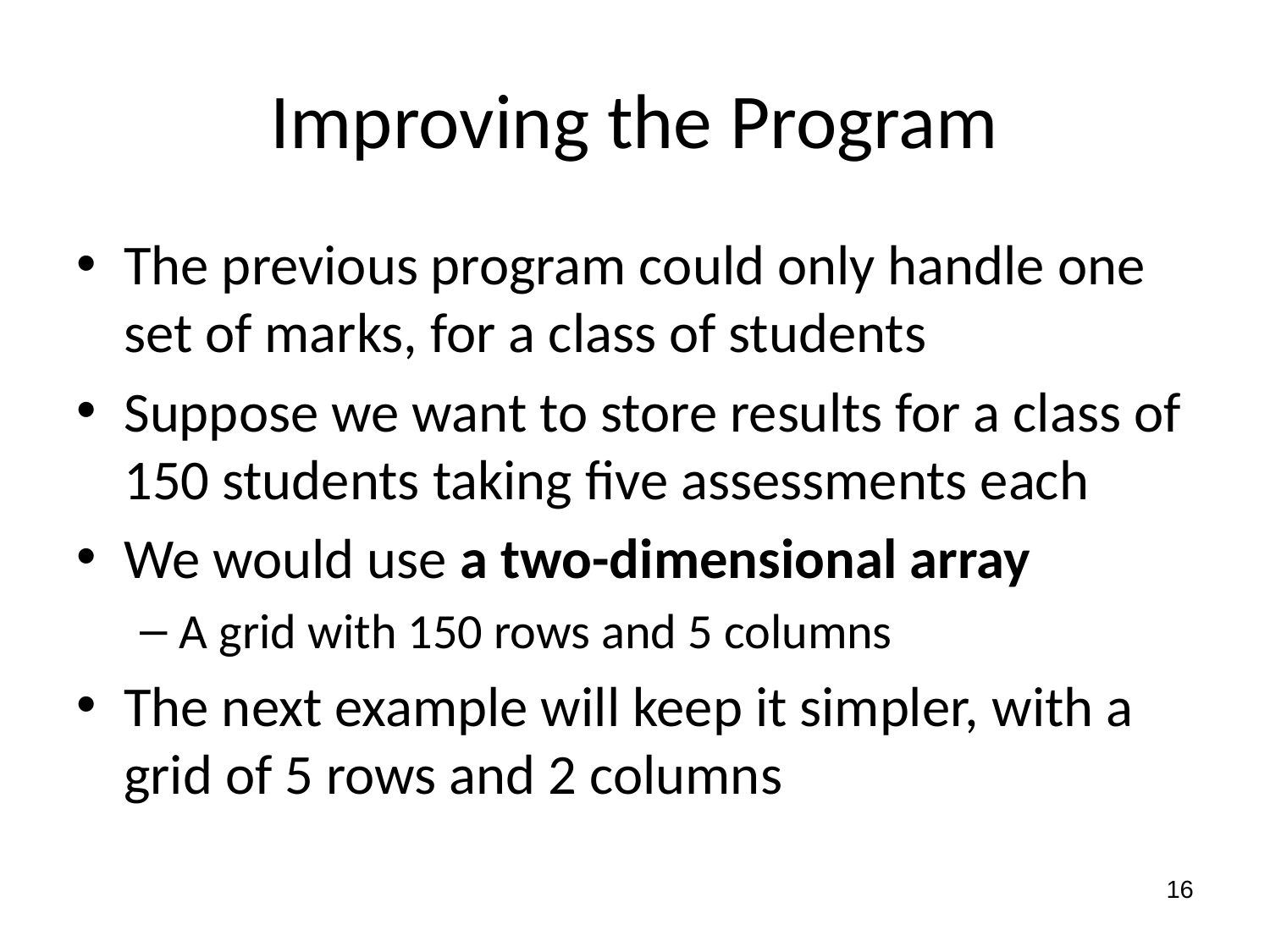

# Improving the Program
The previous program could only handle one set of marks, for a class of students
Suppose we want to store results for a class of 150 students taking five assessments each
We would use a two-dimensional array
A grid with 150 rows and 5 columns
The next example will keep it simpler, with a grid of 5 rows and 2 columns
16